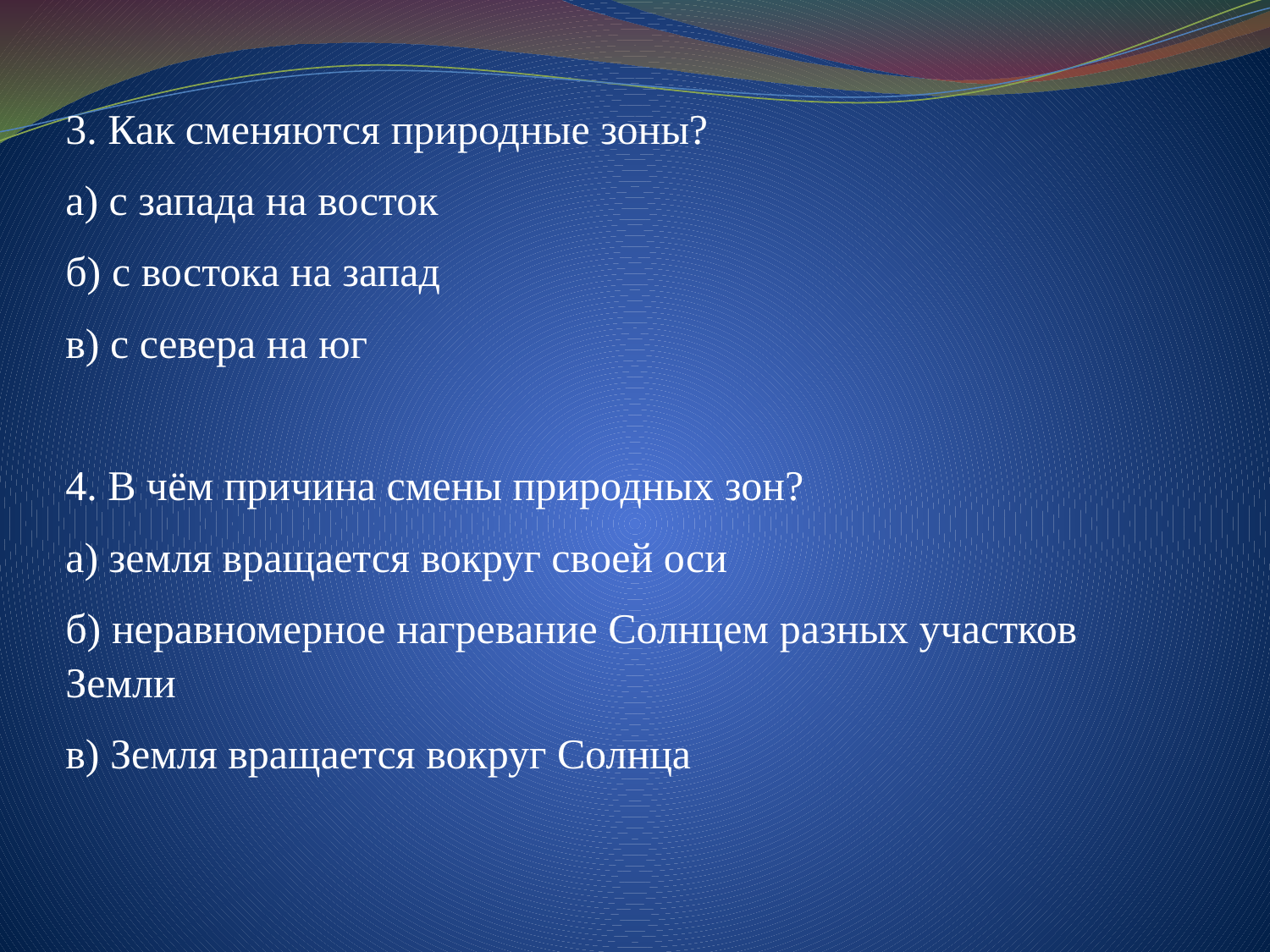

| 3. Как сменяются природные зоны? а) с запада на восток б) с востока на запад в) с севера на юг 4. В чём причина смены природных зон? а) земля вращается вокруг своей оси б) неравномерное нагревание Солнцем разных участков Земли в) Земля вращается вокруг Солнца |
| --- |